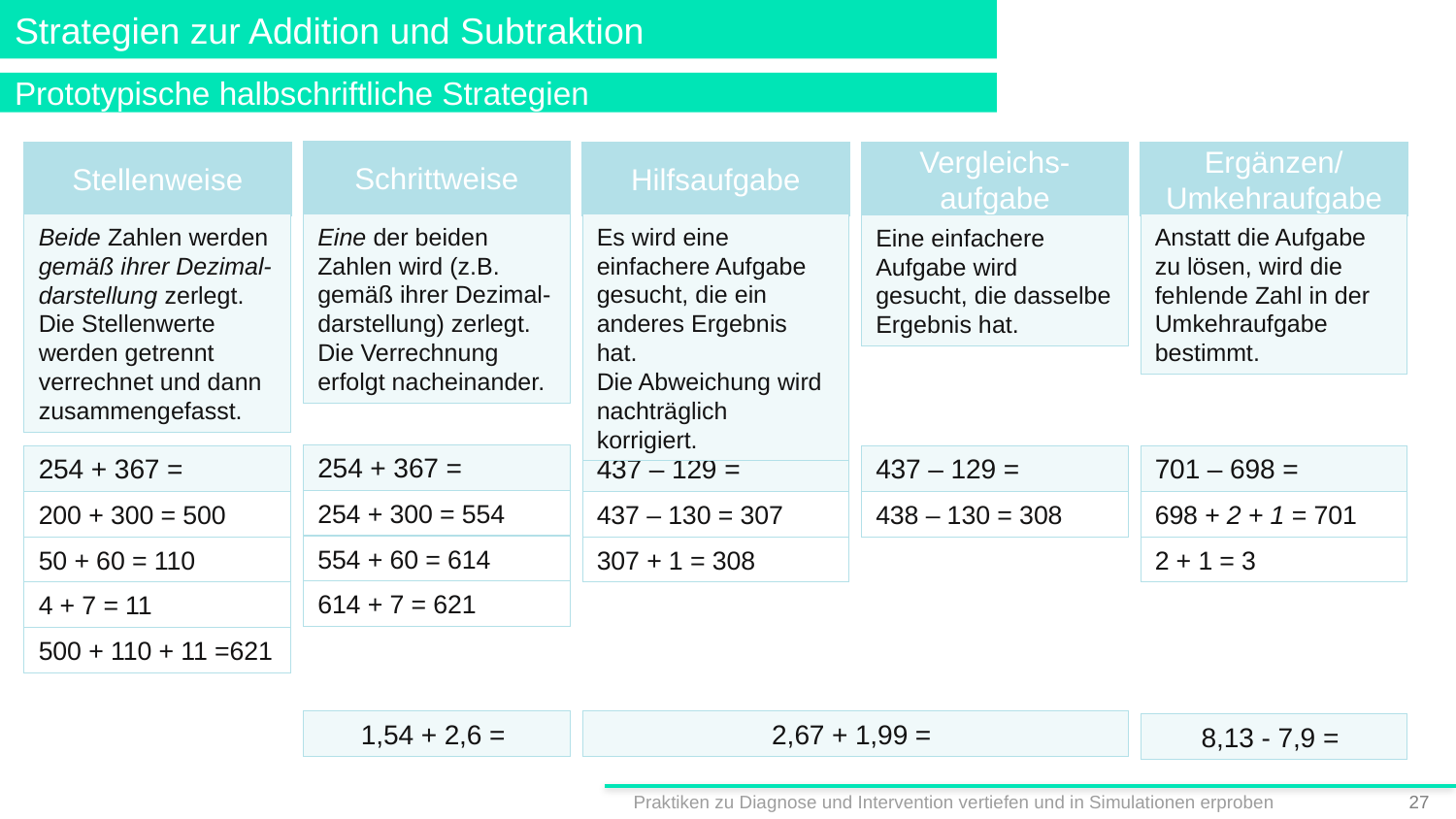

# Strategien zur Addition und Subtraktion

Prototypische halbschriftliche Strategien
Schrittweise
Stellenweise
Hilfsaufgabe
Vergleichs-
aufgabe
Ergänzen/
Umkehraufgabe
Beide Zahlen werden gemäß ihrer Dezimal-darstellung zerlegt.
Die Stellenwerte werden getrennt verrechnet und dann zusammengefasst.
Eine der beiden Zahlen wird (z.B. gemäß ihrer Dezimal-darstellung) zerlegt.
Die Verrechnung  erfolgt nacheinander.
Es wird eine einfachere Aufgabe gesucht, die ein anderes Ergebnis hat.
Die Abweichung wird nachträglich korrigiert.
Anstatt die Aufgabe zu lösen, wird die fehlende Zahl in der Umkehraufgabe bestimmt.
Eine einfachere Aufgabe wird gesucht, die dasselbe Ergebnis hat.
254 + 367 =
254 + 367 =
437 – 129 =
437 – 129 =
701 – 698 =
254 + 300 = 554
200 + 300 = 500
437 – 130 = 307
438 – 130 = 308
698 + 2 + 1 = 701
554 + 60 = 614
50 + 60 = 110
307 + 1 = 308
2 + 1 = 3
614 + 7 = 621
4 + 7 = 11
500 + 110 + 11 =621
1,54 + 2,6 =
2,67 + 1,99 =
8,13 - 7,9 =
Praktiken zu Diagnose und Intervention vertiefen und in Simulationen erproben
27